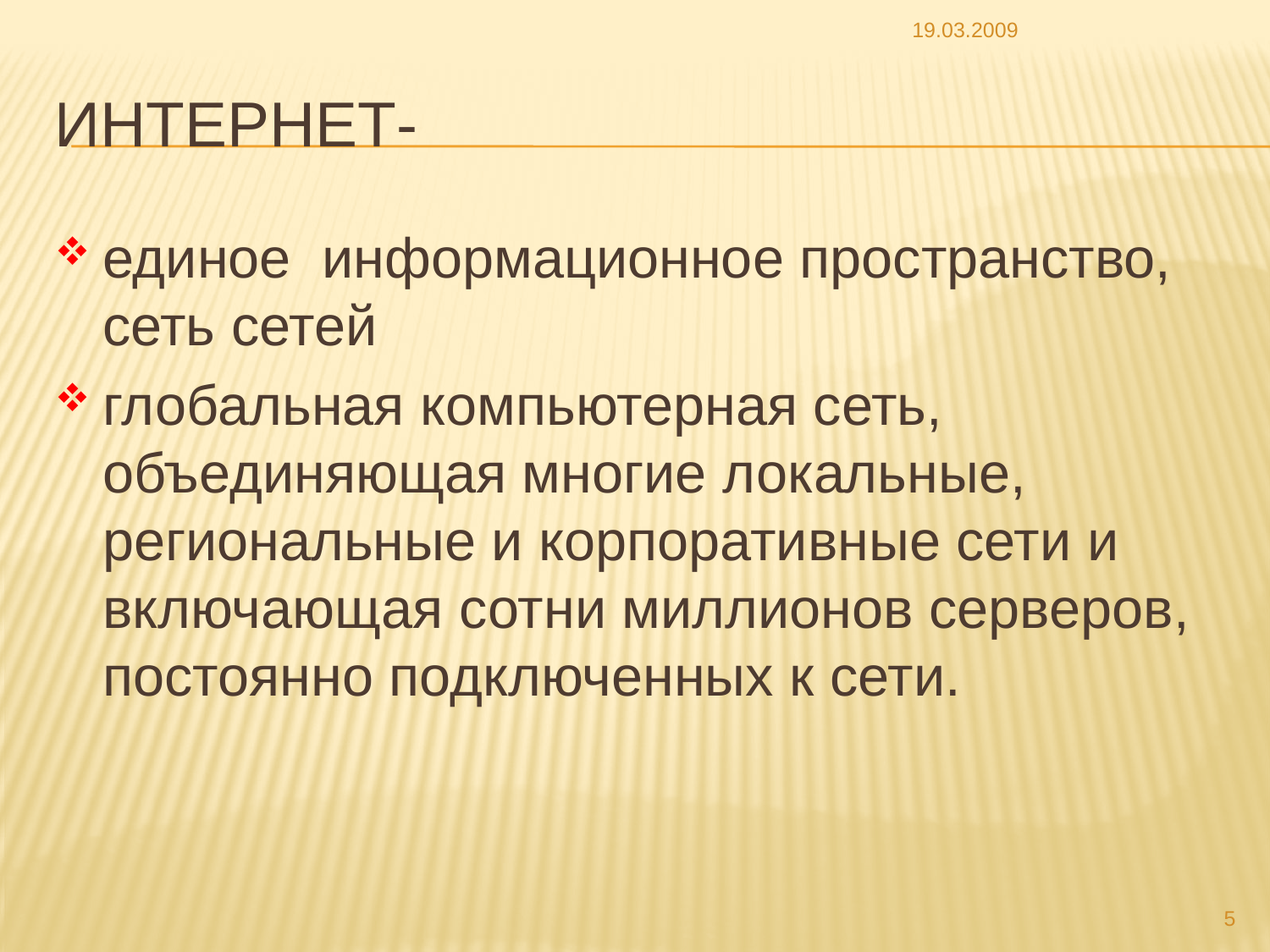

19.03.2009
# Интернет-
единое  информационное пространство, сеть сетей
глобальная компьютерная сеть, объединяющая многие локальные, региональные и корпоративные сети и включающая сотни миллионов серверов, постоянно подключенных к сети.
5